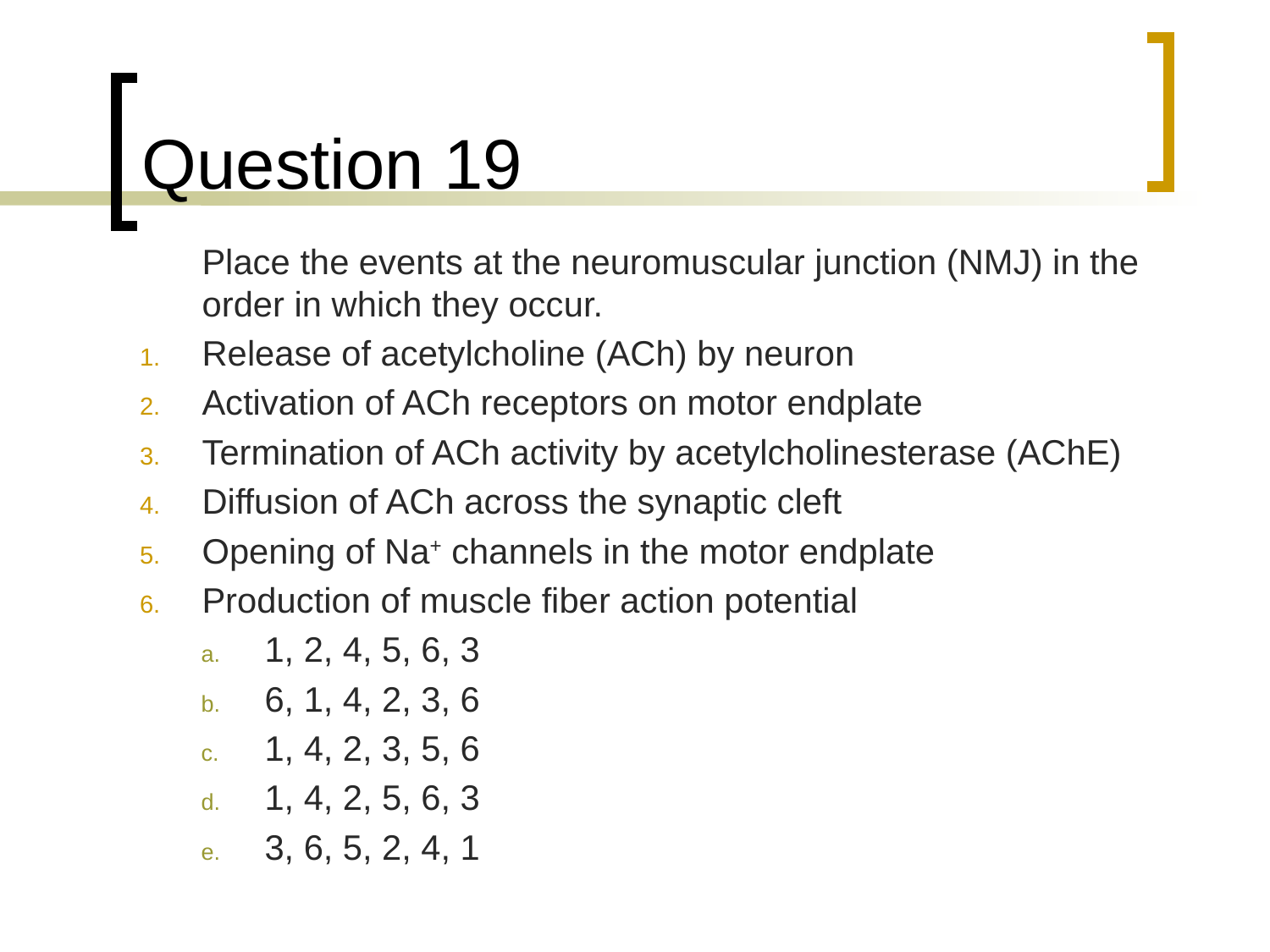

# Question 19
	Place the events at the neuromuscular junction (NMJ) in the order in which they occur.
Release of acetylcholine (ACh) by neuron
Activation of ACh receptors on motor endplate
Termination of ACh activity by acetylcholinesterase (AChE)
Diffusion of ACh across the synaptic cleft
Opening of Na+ channels in the motor endplate
Production of muscle fiber action potential
1, 2, 4, 5, 6, 3
6, 1, 4, 2, 3, 6
1, 4, 2, 3, 5, 6
1, 4, 2, 5, 6, 3
3, 6, 5, 2, 4, 1